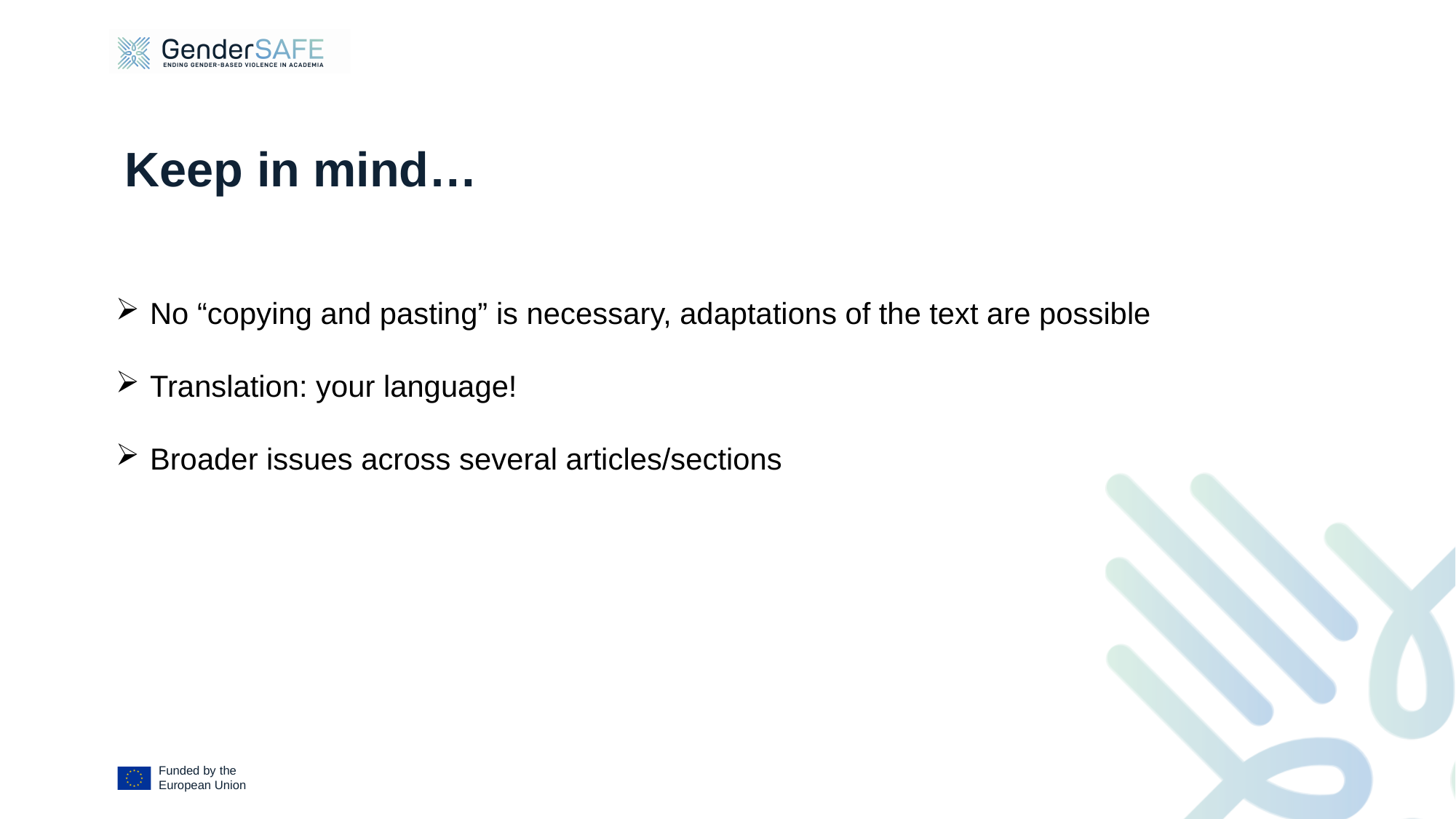

Keep in mind…
No “copying and pasting” is necessary, adaptations of the text are possible
Translation: your language!
Broader issues across several articles/sections